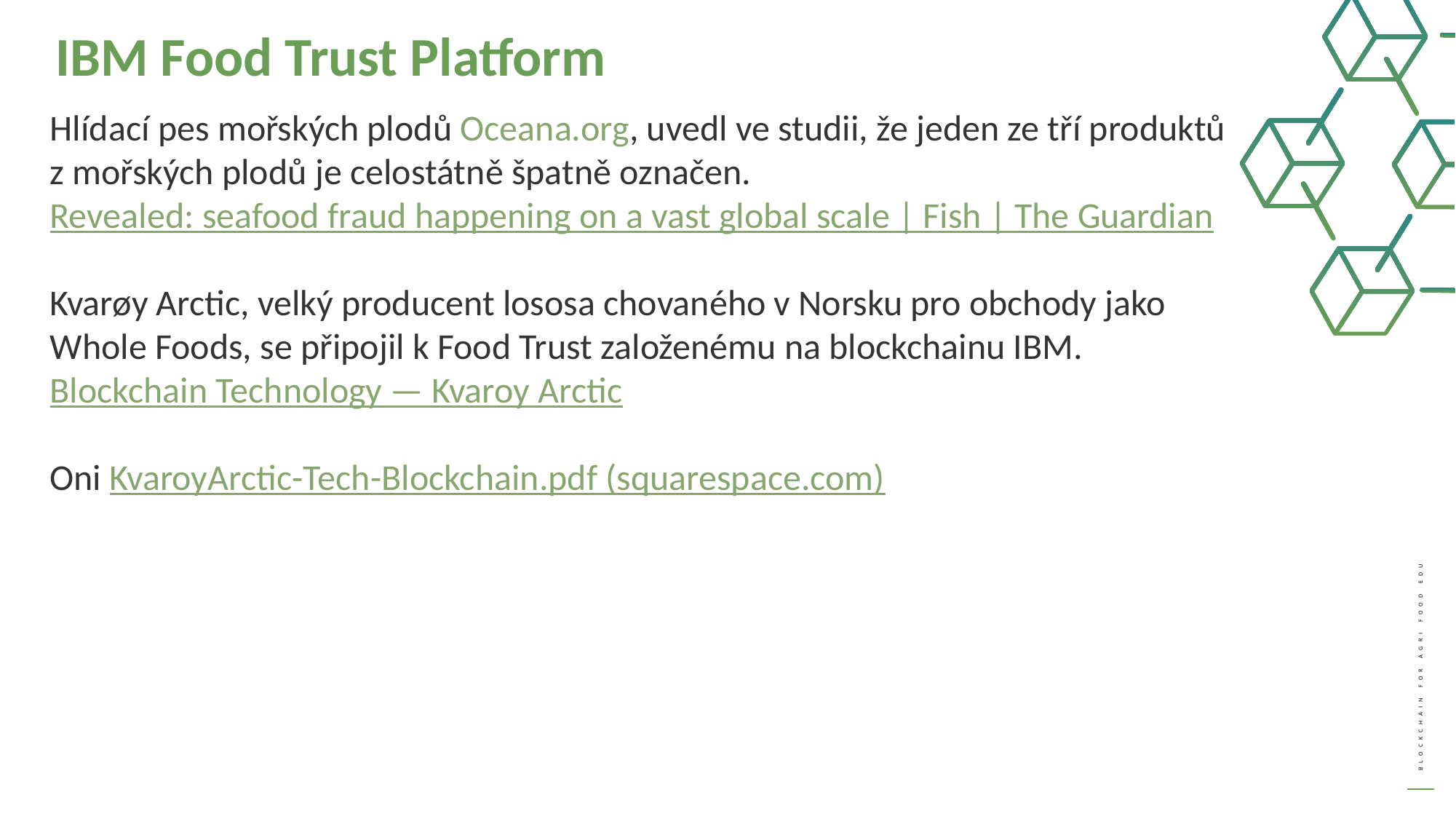

IBM Food Trust Platform
Hlídací pes mořských plodů Oceana.org, uvedl ve studii, že jeden ze tří produktů z mořských plodů je celostátně špatně označen. Revealed: seafood fraud happening on a vast global scale | Fish | The Guardian

Kvarøy Arctic, velký producent lososa chovaného v Norsku pro obchody jako Whole Foods, se připojil k Food Trust založenému na blockchainu IBM. Blockchain Technology — Kvaroy Arctic

Oni KvaroyArctic-Tech-Blockchain.pdf (squarespace.com)